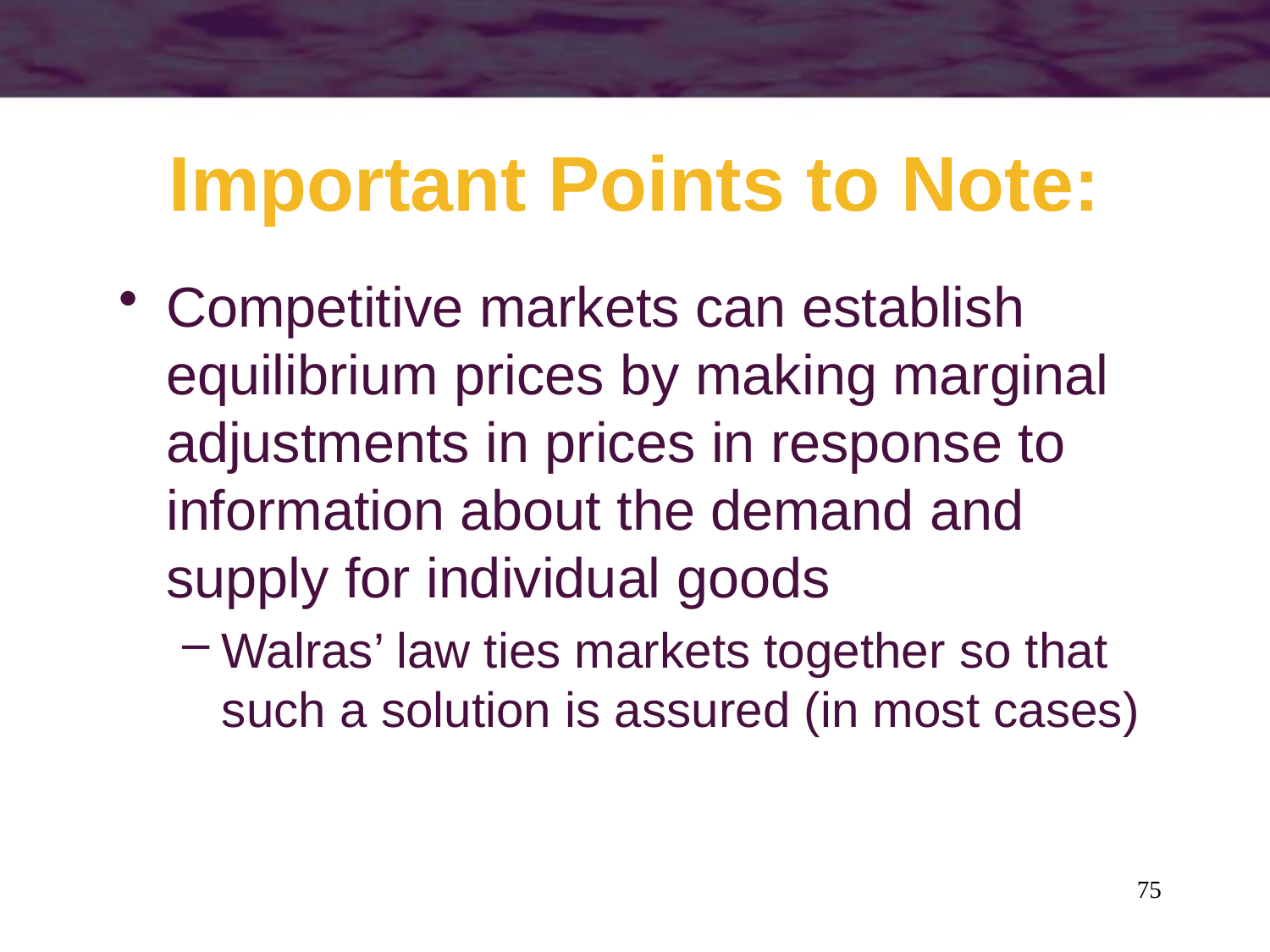

# Important Points to Note:
Competitive markets can establish equilibrium prices by making marginal adjustments in prices in response to information about the demand and supply for individual goods
Walras’ law ties markets together so that such a solution is assured (in most cases)
75